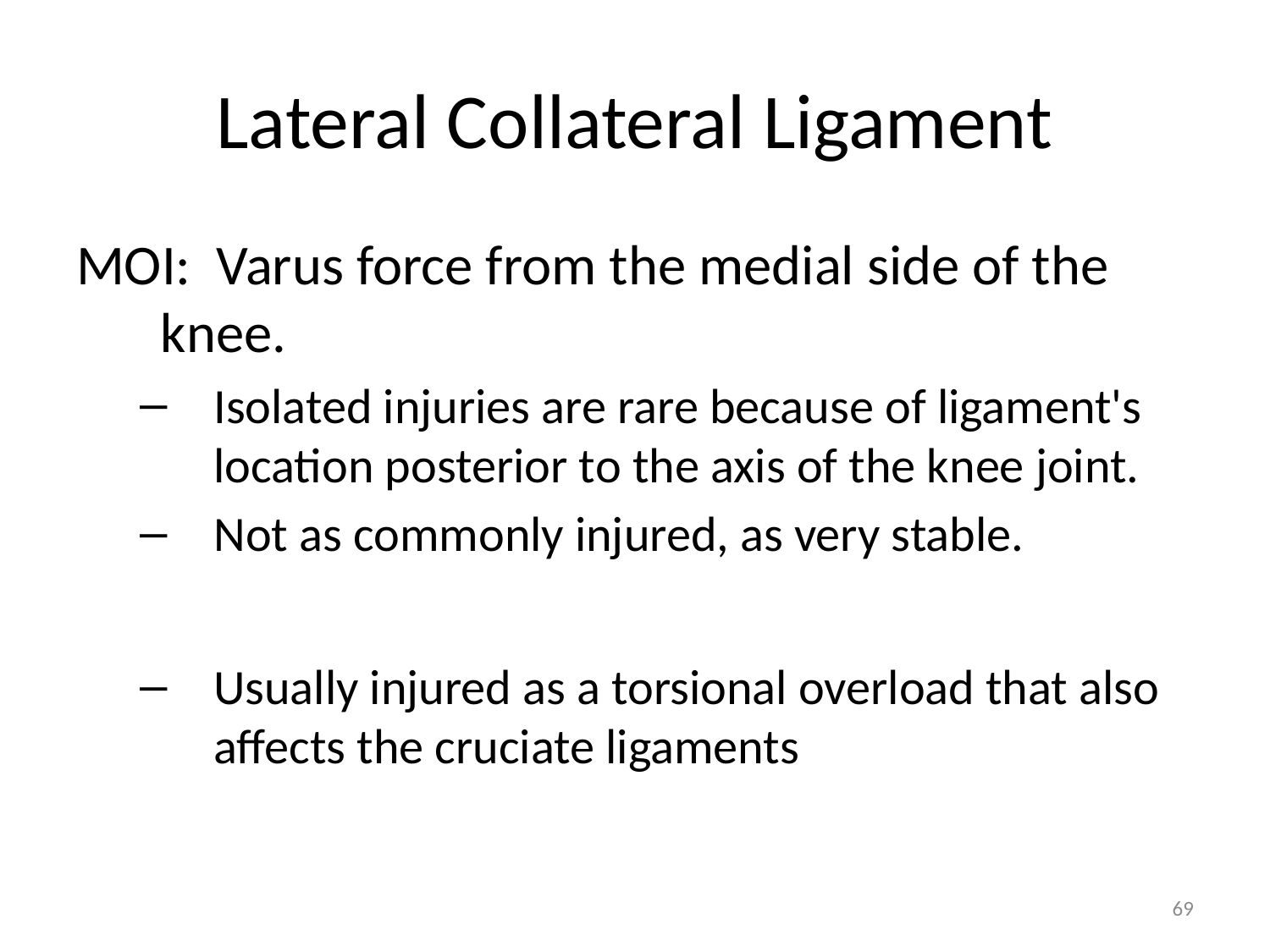

# Lateral Collateral Ligament
MOI:  Varus force from the medial side of the knee.
Isolated injuries are rare because of ligament's location posterior to the axis of the knee joint.
Not as commonly injured, as very stable.

Usually injured as a torsional overload that also affects the cruciate ligaments

69